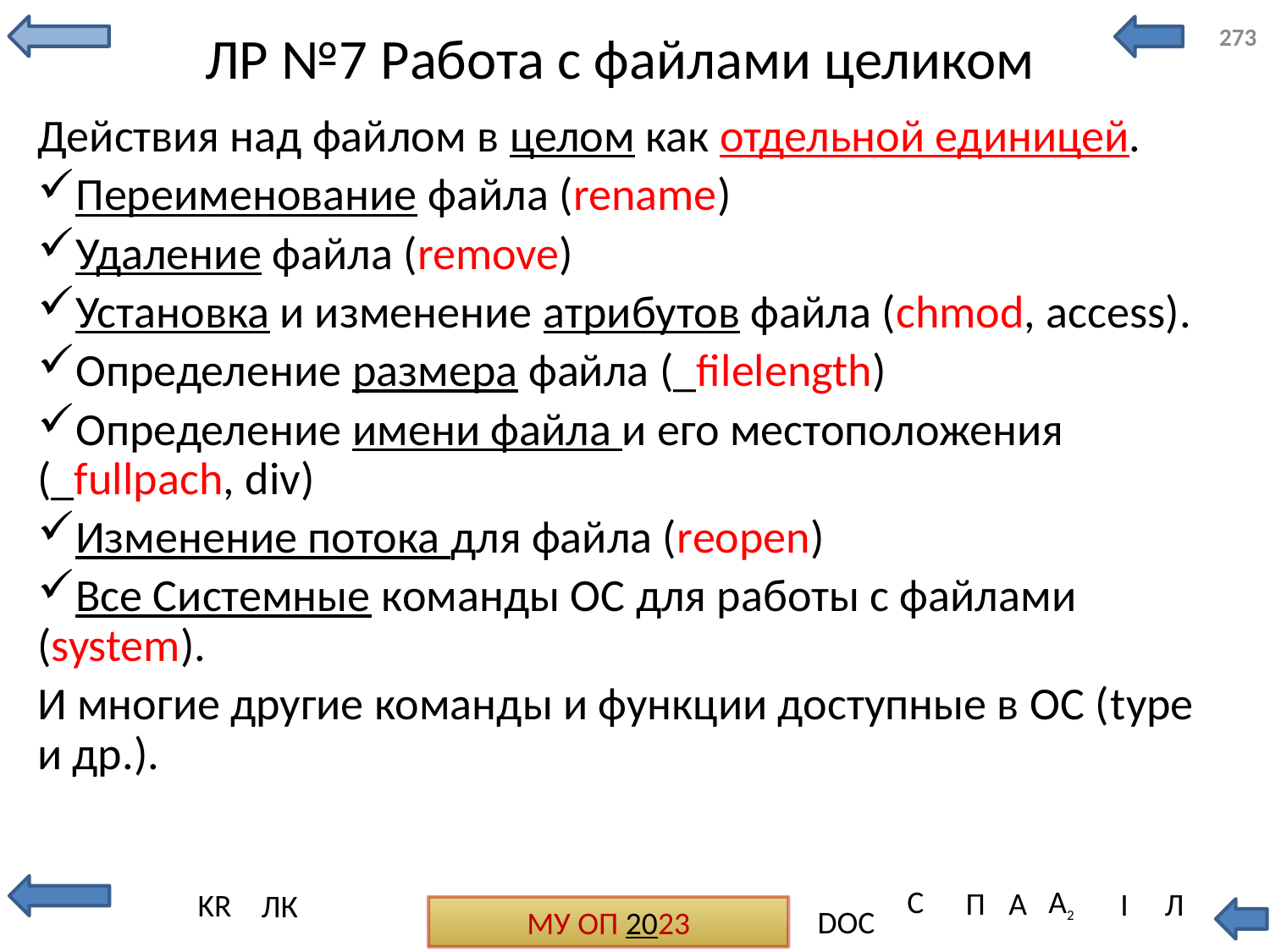

273
# ЛР №7 Работа с файлами целиком
Действия над файлом в целом как отдельной единицей.
Переименование файла (rename)
Удаление файла (remove)
Установка и изменение атрибутов файла (chmod, access).
Определение размера файла (_filelength)
Определение имени файла и его местоположения (_fullpach, div)
Изменение потока для файла (reopen)
Все Системные команды ОС для работы с файлами (system).
И многие другие команды и функции доступные в ОС (type и др.).